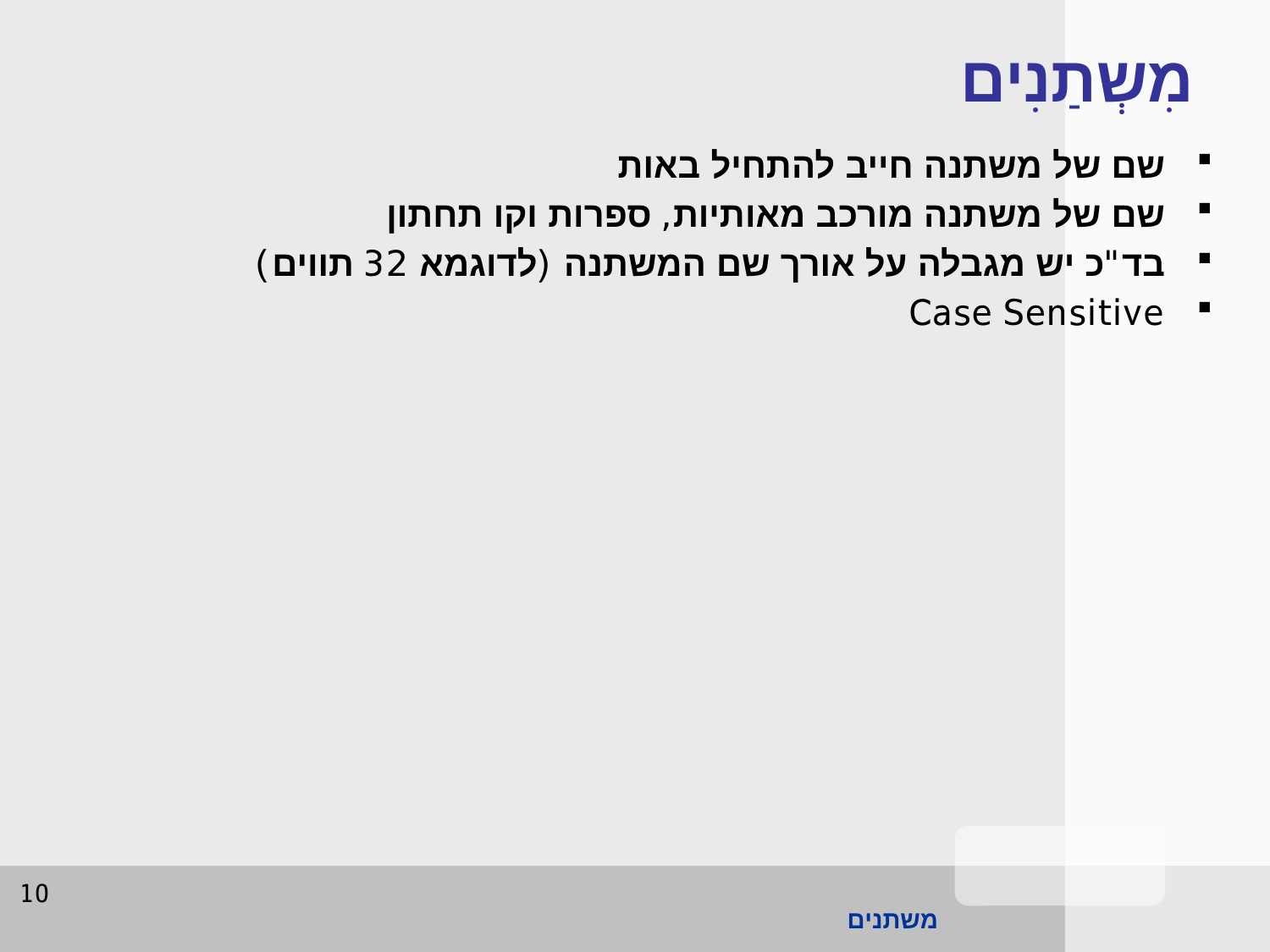

מִשְתַנִים
שם של משתנה חייב להתחיל באות
שם של משתנה מורכב מאותיות, ספרות וקו תחתון
בד"כ יש מגבלה על אורך שם המשתנה (לדוגמא 32 תווים)
Case Sensitive

10
משתנים